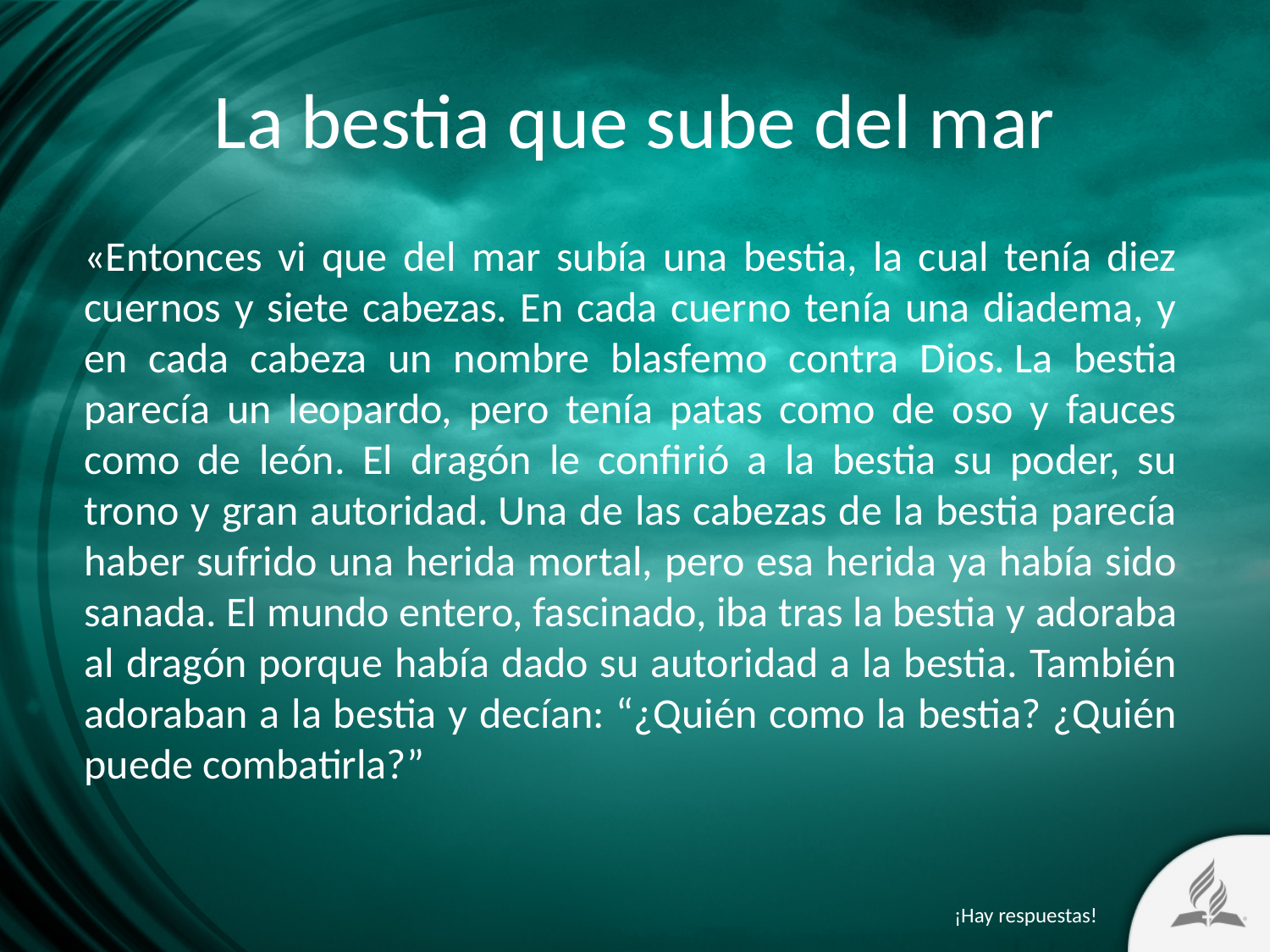

# La bestia que sube del mar
«Entonces vi que del mar subía una bestia, la cual tenía diez cuernos y siete cabezas. En cada cuerno tenía una diadema, y en cada cabeza un nombre blasfemo contra Dios. La bestia parecía un leopardo, pero tenía patas como de oso y fauces como de león. El dragón le confirió a la bestia su poder, su trono y gran autoridad. Una de las cabezas de la bestia parecía haber sufrido una herida mortal, pero esa herida ya había sido sanada. El mundo entero, fascinado, iba tras la bestia y adoraba al dragón porque había dado su autoridad a la bestia. También adoraban a la bestia y decían: “¿Quién como la bestia? ¿Quién puede combatirla?”
¡Hay respuestas!